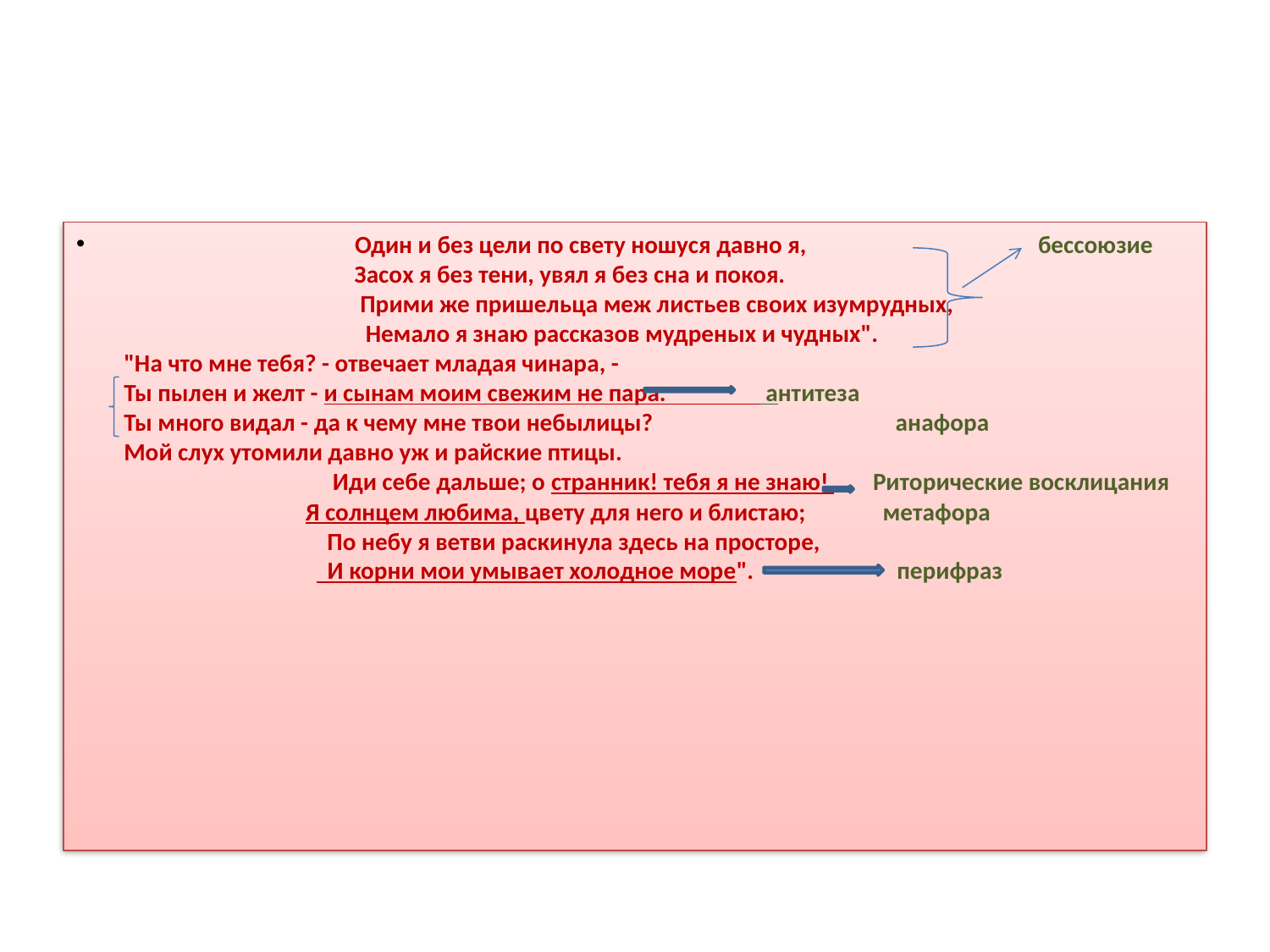

#
                                          Один и без цели по свету ношуся давно я,                                          бессоюзие
                                          Засох я без тени, увял я без сна и покоя.
                                           Прими же пришельца меж листьев своих изумрудных,
                                            Немало я знаю рассказов мудреных и чудных".
"На что мне тебя? - отвечает младая чинара, -
Ты пылен и желт - и сынам моим свежим не пара.                  антитеза
Ты много видал - да к чему мне твои небылицы?                                            анафора
Мой слух утомили давно уж и райские птицы.
                                      Иди себе дальше; о странник! тебя я не знаю!        Риторические восклицания
                                 Я солнцем любима, цвету для него и блистаю;              метафора
                                     По небу я ветви раскинула здесь на просторе,
                                     И корни мои умывает холодное море".                          перифраз